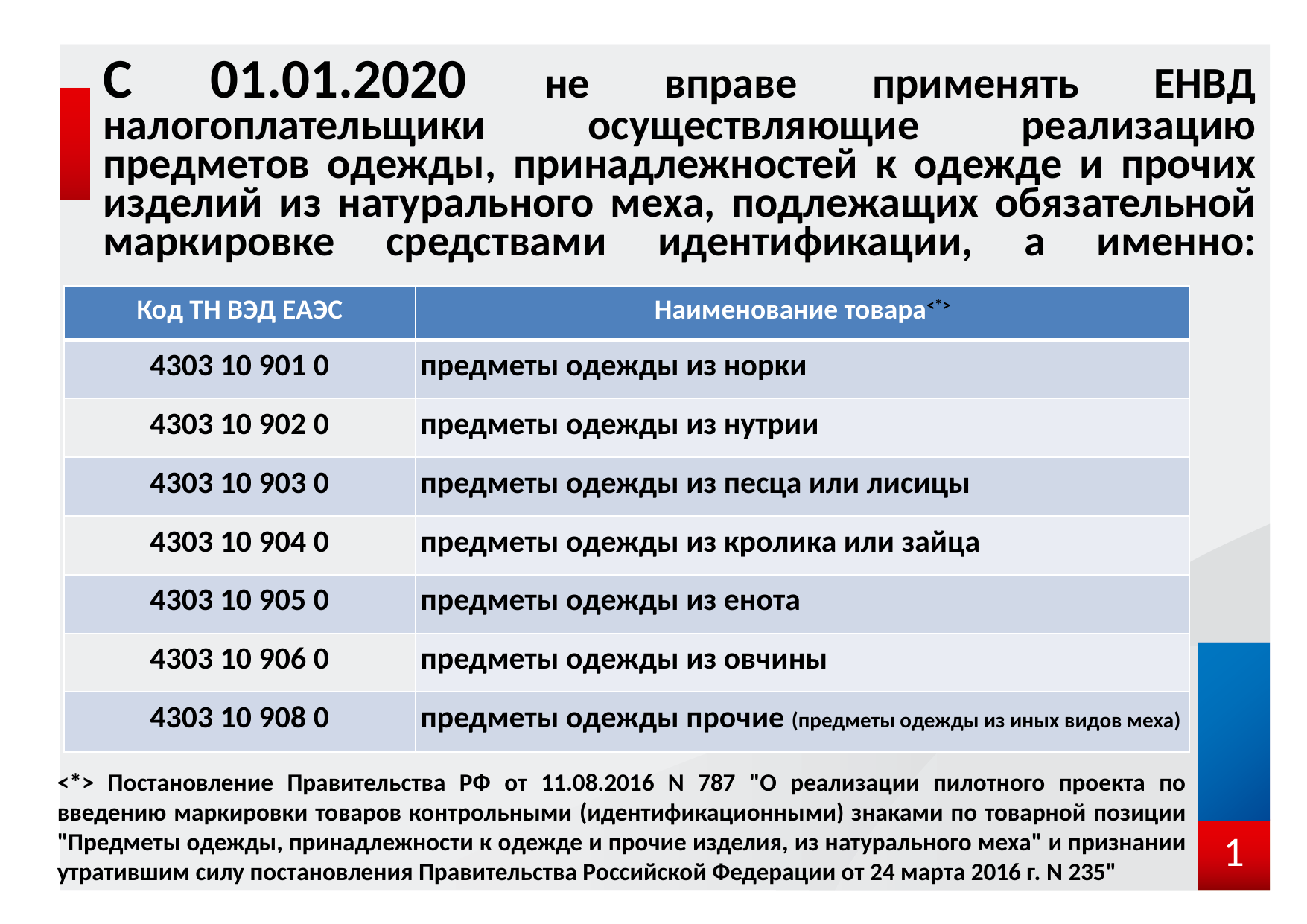

# С 01.01.2020 не вправе применять ЕНВД налогоплательщики осуществляющие реализацию предметов одежды, принадлежностей к одежде и прочих изделий из натурального меха, подлежащих обязательной маркировке средствами идентификации, а именно:
| Код ТН ВЭД ЕАЭС | Наименование товара<\*> |
| --- | --- |
| 4303 10 901 0 | предметы одежды из норки |
| 4303 10 902 0 | предметы одежды из нутрии |
| 4303 10 903 0 | предметы одежды из песца или лисицы |
| 4303 10 904 0 | предметы одежды из кролика или зайца |
| 4303 10 905 0 | предметы одежды из енота |
| 4303 10 906 0 | предметы одежды из овчины |
| 4303 10 908 0 | предметы одежды прочие (предметы одежды из иных видов меха) |
<*> Постановление Правительства РФ от 11.08.2016 N 787 "О реализации пилотного проекта по введению маркировки товаров контрольными (идентификационными) знаками по товарной позиции "Предметы одежды, принадлежности к одежде и прочие изделия, из натурального меха" и признании утратившим силу постановления Правительства Российской Федерации от 24 марта 2016 г. N 235"
1